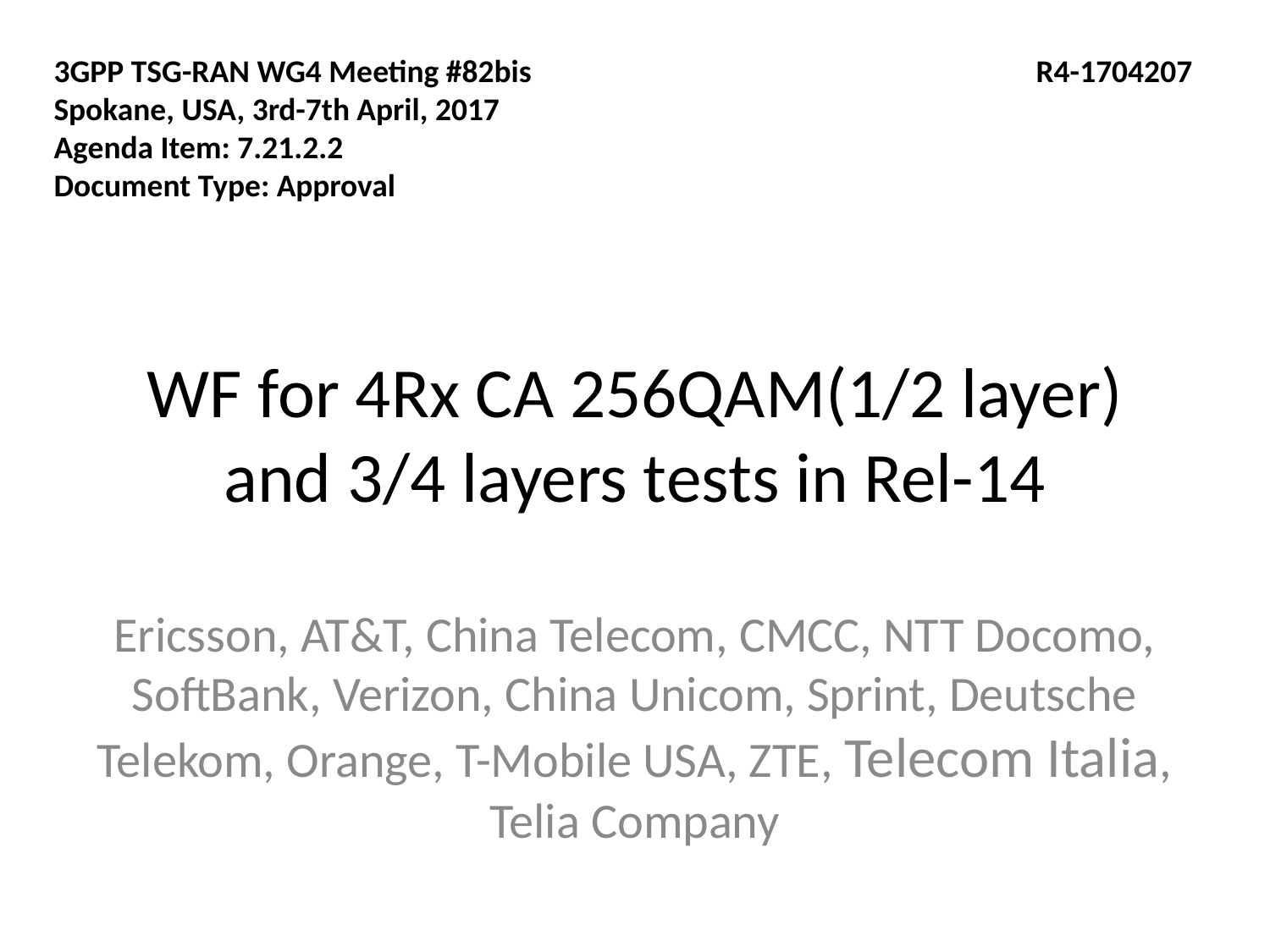

3GPP TSG-RAN WG4 Meeting #82bis				             R4-1704207
Spokane, USA, 3rd-7th April, 2017
Agenda Item: 7.21.2.2
Document Type: Approval
# WF for 4Rx CA 256QAM(1/2 layer) and 3/4 layers tests in Rel-14
Ericsson, AT&T, China Telecom, CMCC, NTT Docomo, SoftBank, Verizon, China Unicom, Sprint, Deutsche Telekom, Orange, T-Mobile USA, ZTE, Telecom Italia, Telia Company